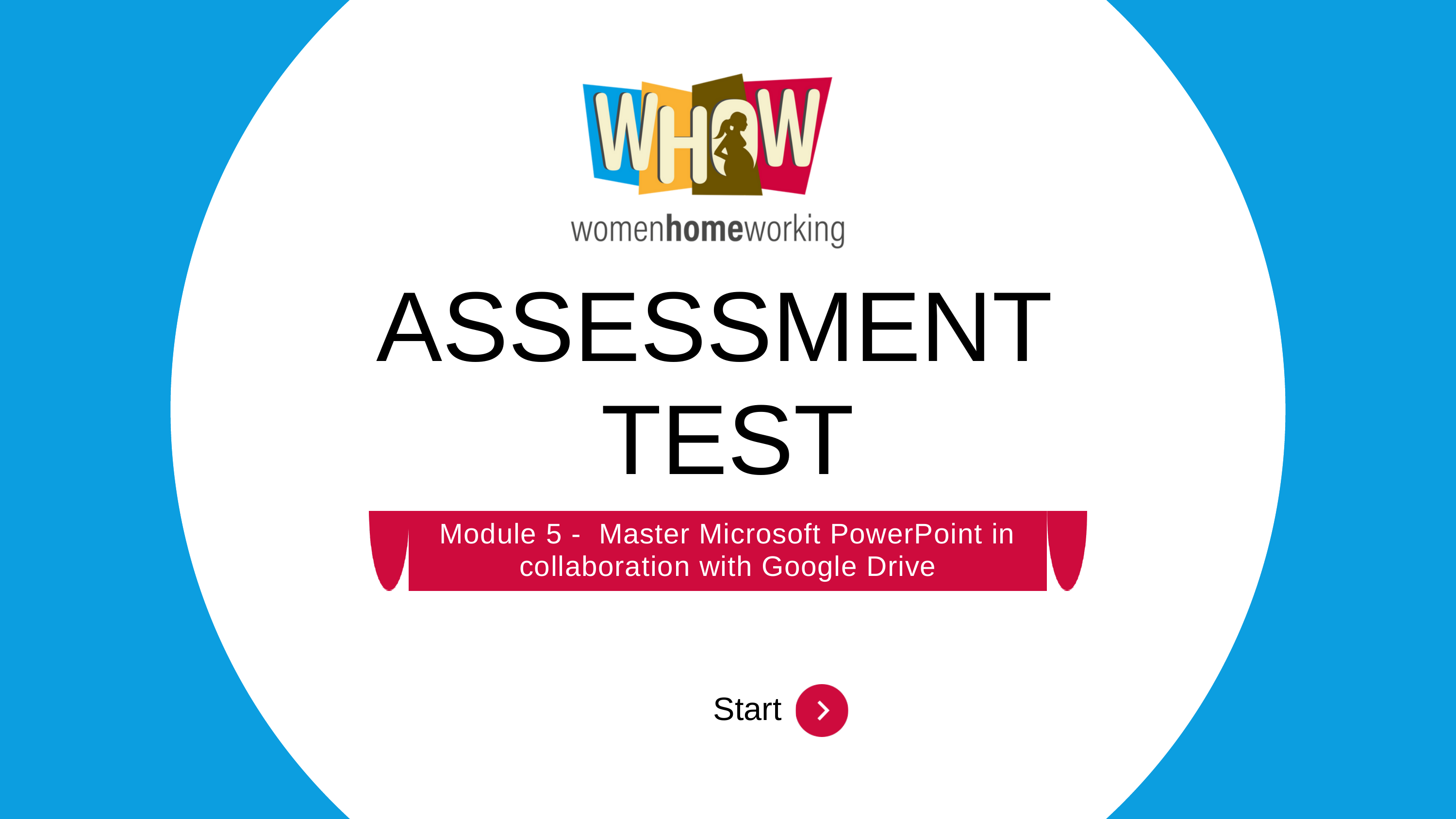

ASSESSMENT
TEST

Module 5 -  Master Microsoft PowerPoint in collaboration with Google Drive

Start